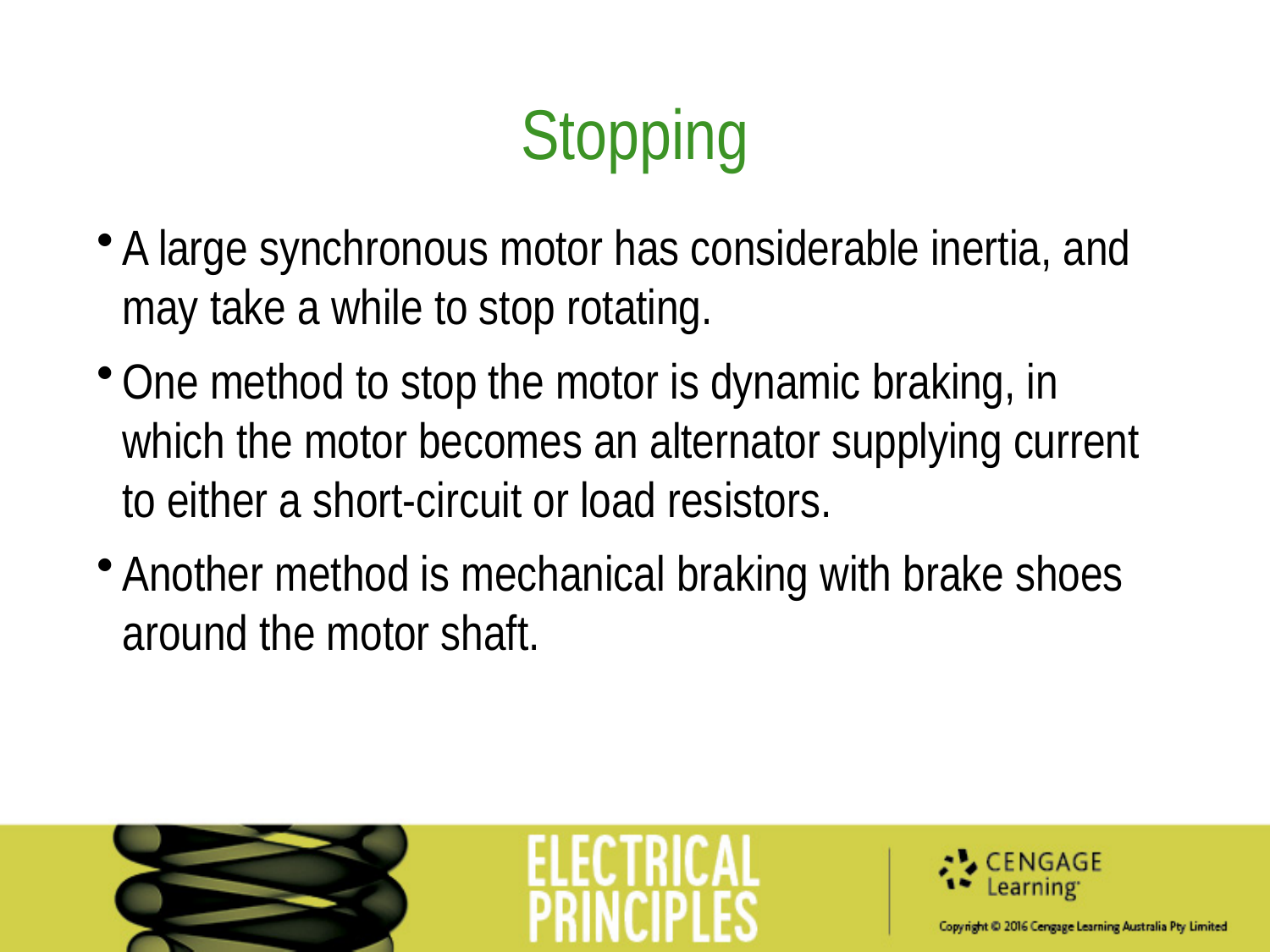

Stopping

A large synchronous motor has considerable inertia, and may take a while to stop rotating.
One method to stop the motor is dynamic braking, in which the motor becomes an alternator supplying current to either a short-circuit or load resistors.
Another method is mechanical braking with brake shoes around the motor shaft.